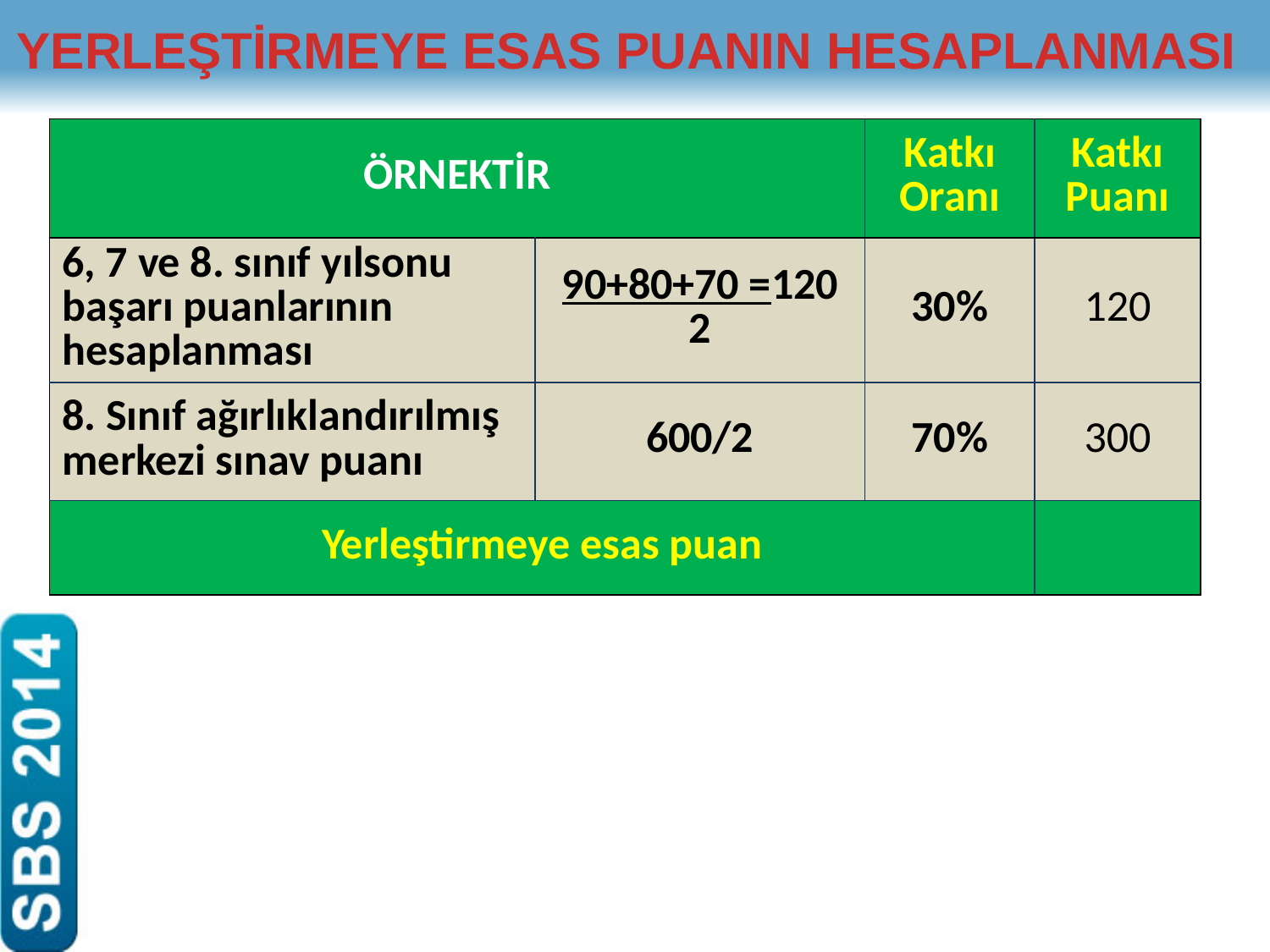

YERLEŞTİRMEYE ESAS PUANIN HESAPLANMASI
| ÖRNEKTİR |  | Katkı Oranı | Katkı Puanı |
| --- | --- | --- | --- |
| 6, 7 ve 8. sınıf yılsonu başarı puanlarının hesaplanması | 90+80+70 =120 2 | 30% | 120 |
| 8. Sınıf ağırlıklandırılmış merkezi sınav puanı | 600/2 | 70% | 300 |
| Yerleştirmeye esas puan |  |  |  |